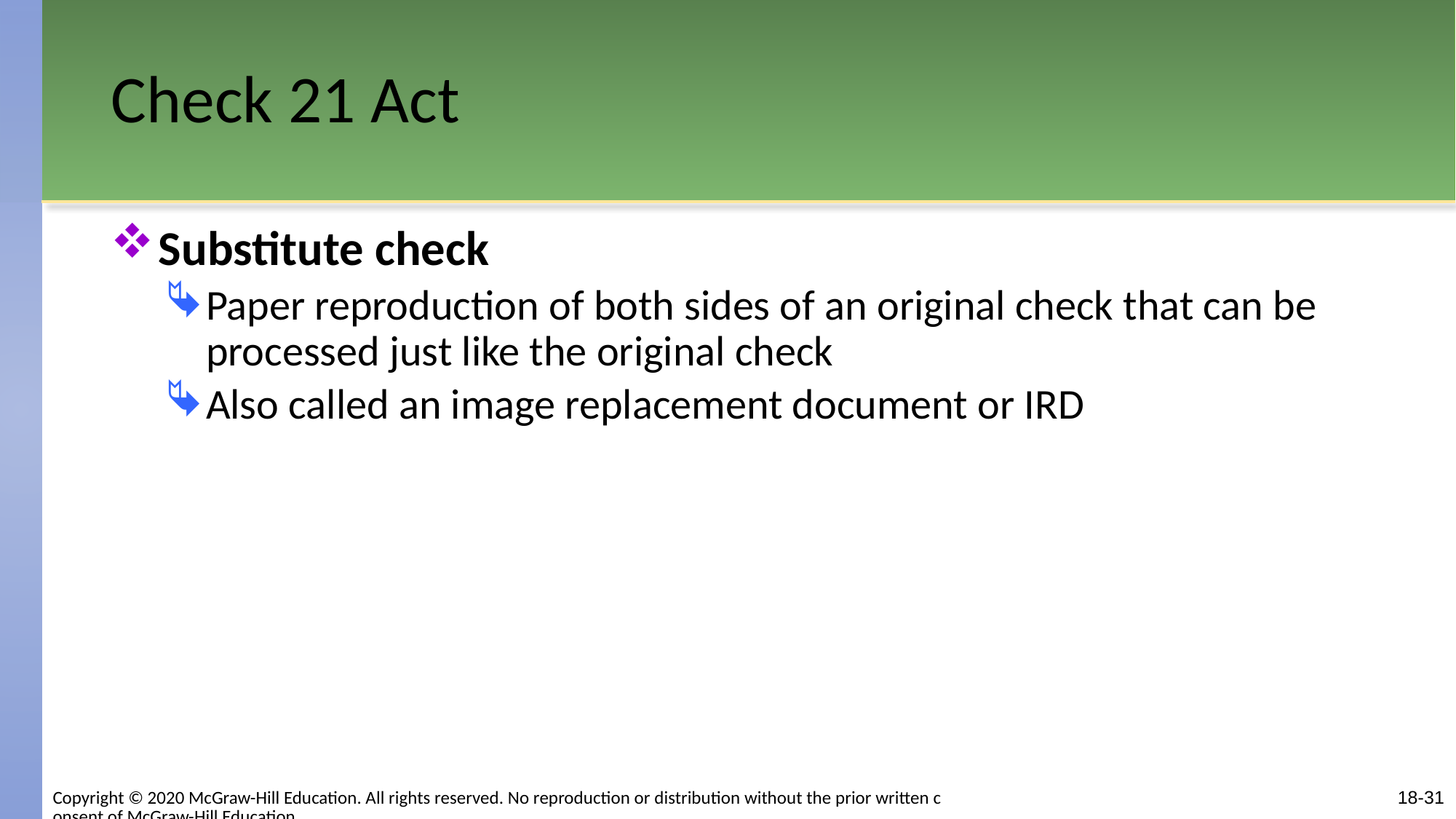

# Check 21 Act
Substitute check
Paper reproduction of both sides of an original check that can be processed just like the original check
Also called an image replacement document or IRD
Copyright © 2020 McGraw-Hill Education. All rights reserved. No reproduction or distribution without the prior written consent of McGraw-Hill Education.
18-31